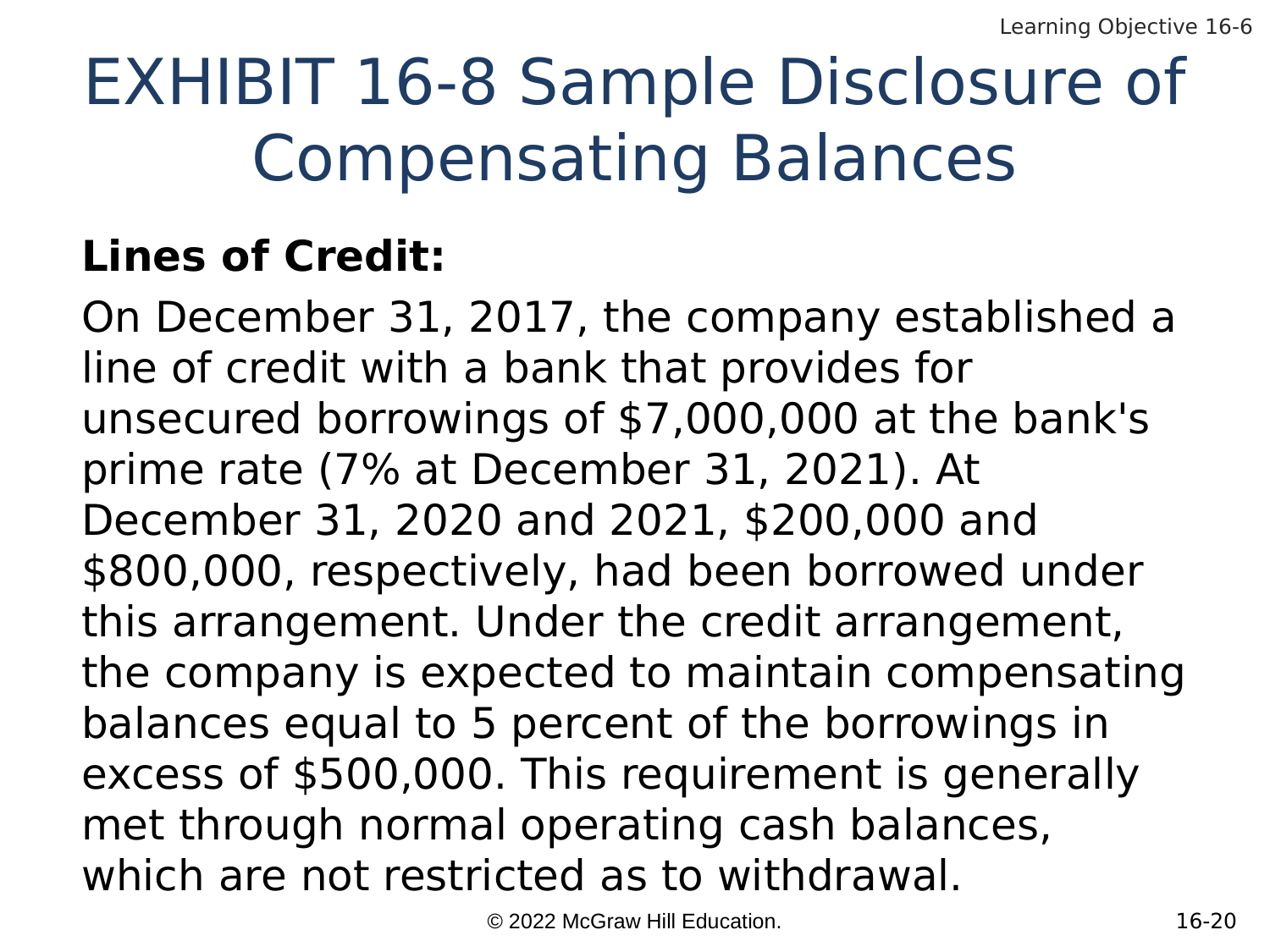

Learning Objective 16-6
# EXHIBIT 16-8 Sample Disclosure of Compensating Balances
Lines of Credit:
On December 31, 2017, the company established a line of credit with a bank that provides for unsecured borrowings of $7,000,000 at the bank's prime rate (7% at December 31, 2021). At December 31, 2020 and 2021, $200,000 and $800,000, respectively, had been borrowed under this arrangement. Under the credit arrangement, the company is expected to maintain compensating balances equal to 5 percent of the borrowings in excess of $500,000. This requirement is generally met through normal operating cash balances, which are not restricted as to withdrawal.